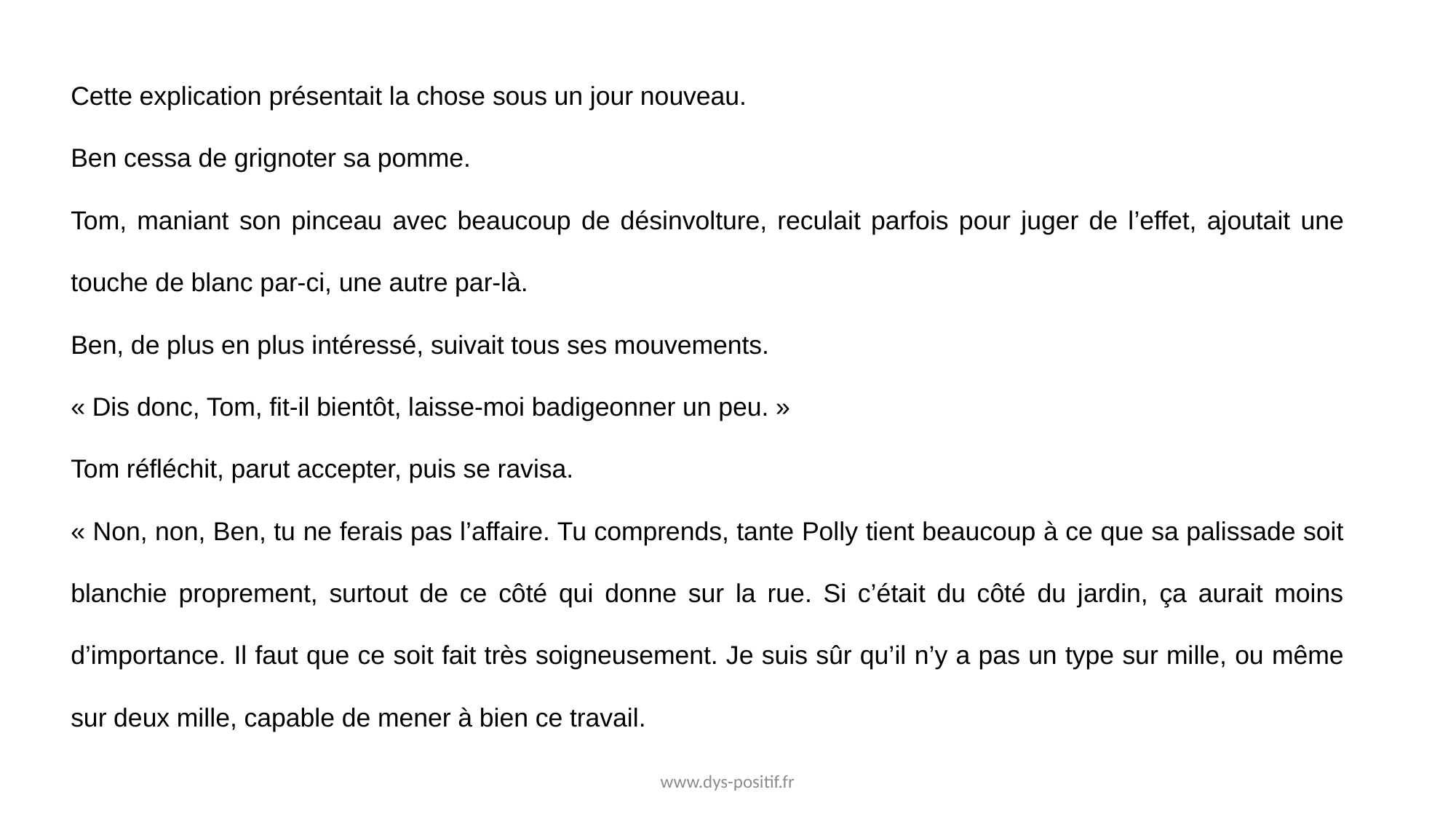

Cette explication présentait la chose sous un jour nouveau.
Ben cessa de grignoter sa pomme.
Tom, maniant son pinceau avec beaucoup de désinvolture, reculait parfois pour juger de l’effet, ajoutait une touche de blanc par-ci, une autre par-là.
Ben, de plus en plus intéressé, suivait tous ses mouvements.
« Dis donc, Tom, fit-il bientôt, laisse-moi badigeonner un peu. »
Tom réfléchit, parut accepter, puis se ravisa.
« Non, non, Ben, tu ne ferais pas l’affaire. Tu comprends, tante Polly tient beaucoup à ce que sa palissade soit blanchie proprement, surtout de ce côté qui donne sur la rue. Si c’était du côté du jardin, ça aurait moins d’importance. Il faut que ce soit fait très soigneusement. Je suis sûr qu’il n’y a pas un type sur mille, ou même sur deux mille, capable de mener à bien ce travail.

www.dys-positif.fr